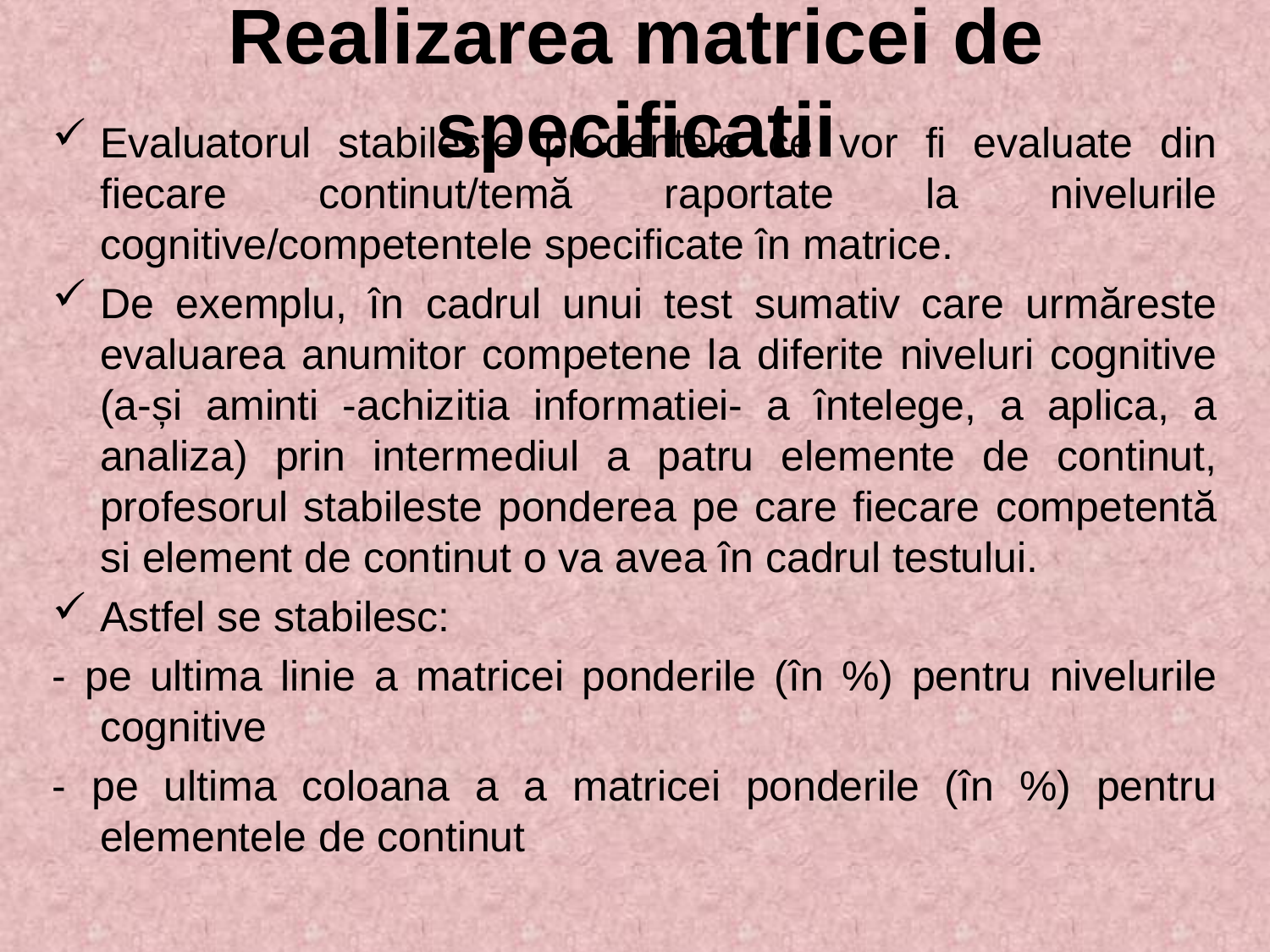

# Realizarea matricei de specificatii
Evaluatorul stabileste procentele ce vor fi evaluate din fiecare continut/temă raportate la nivelurile cognitive/competentele specificate în matrice.
De exemplu, în cadrul unui test sumativ care urmăreste evaluarea anumitor competene la diferite niveluri cognitive (a-și aminti -achizitia informatiei- a întelege, a aplica, a analiza) prin intermediul a patru elemente de continut, profesorul stabileste ponderea pe care fiecare competentă si element de continut o va avea în cadrul testului.
Astfel se stabilesc:
- pe ultima linie a matricei ponderile (în %) pentru nivelurile cognitive
- pe ultima coloana a a matricei ponderile (în %) pentru elementele de continut